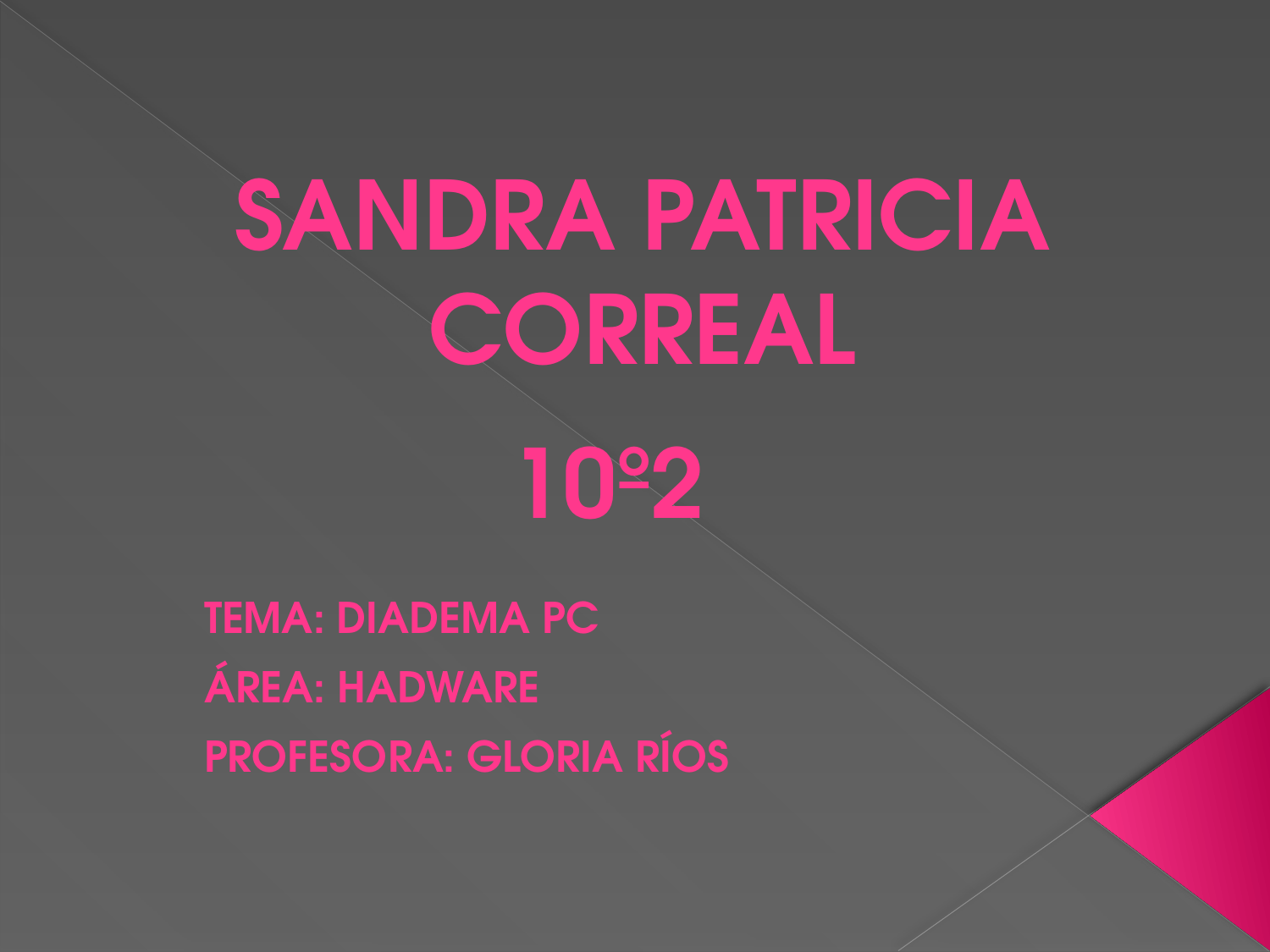

SANDRA PATRICIA CORREAL
10º2
Tema: diadema pc
ÁREA: HADWARE
Profesora: gloria ríos